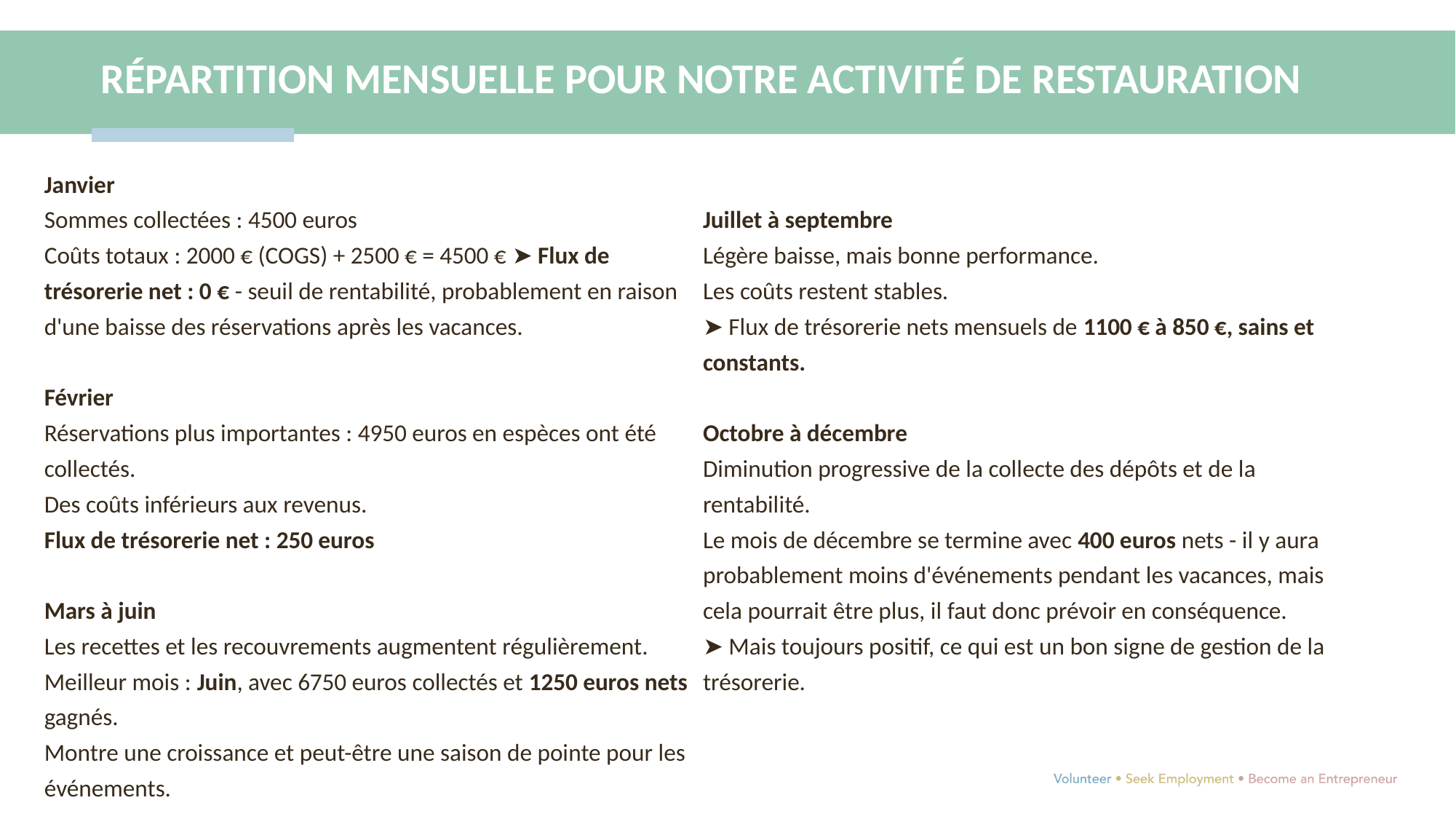

RÉPARTITION MENSUELLE POUR NOTRE ACTIVITÉ DE RESTAURATION
Janvier
Sommes collectées : 4500 euros
Coûts totaux : 2000 € (COGS) + 2500 € = 4500 € ➤ Flux de trésorerie net : 0 € - seuil de rentabilité, probablement en raison d'une baisse des réservations après les vacances.

Février
Réservations plus importantes : 4950 euros en espèces ont été collectés.
Des coûts inférieurs aux revenus.
Flux de trésorerie net : 250 euros

Mars à juin
Les recettes et les recouvrements augmentent régulièrement.
Meilleur mois : Juin, avec 6750 euros collectés et 1250 euros nets gagnés.
Montre une croissance et peut-être une saison de pointe pour les événements.

Juillet à septembre
Légère baisse, mais bonne performance.
Les coûts restent stables.
➤ Flux de trésorerie nets mensuels de 1100 € à 850 €, sains et constants.

Octobre à décembre
Diminution progressive de la collecte des dépôts et de la rentabilité.
Le mois de décembre se termine avec 400 euros nets - il y aura probablement moins d'événements pendant les vacances, mais cela pourrait être plus, il faut donc prévoir en conséquence.
➤ Mais toujours positif, ce qui est un bon signe de gestion de la trésorerie.